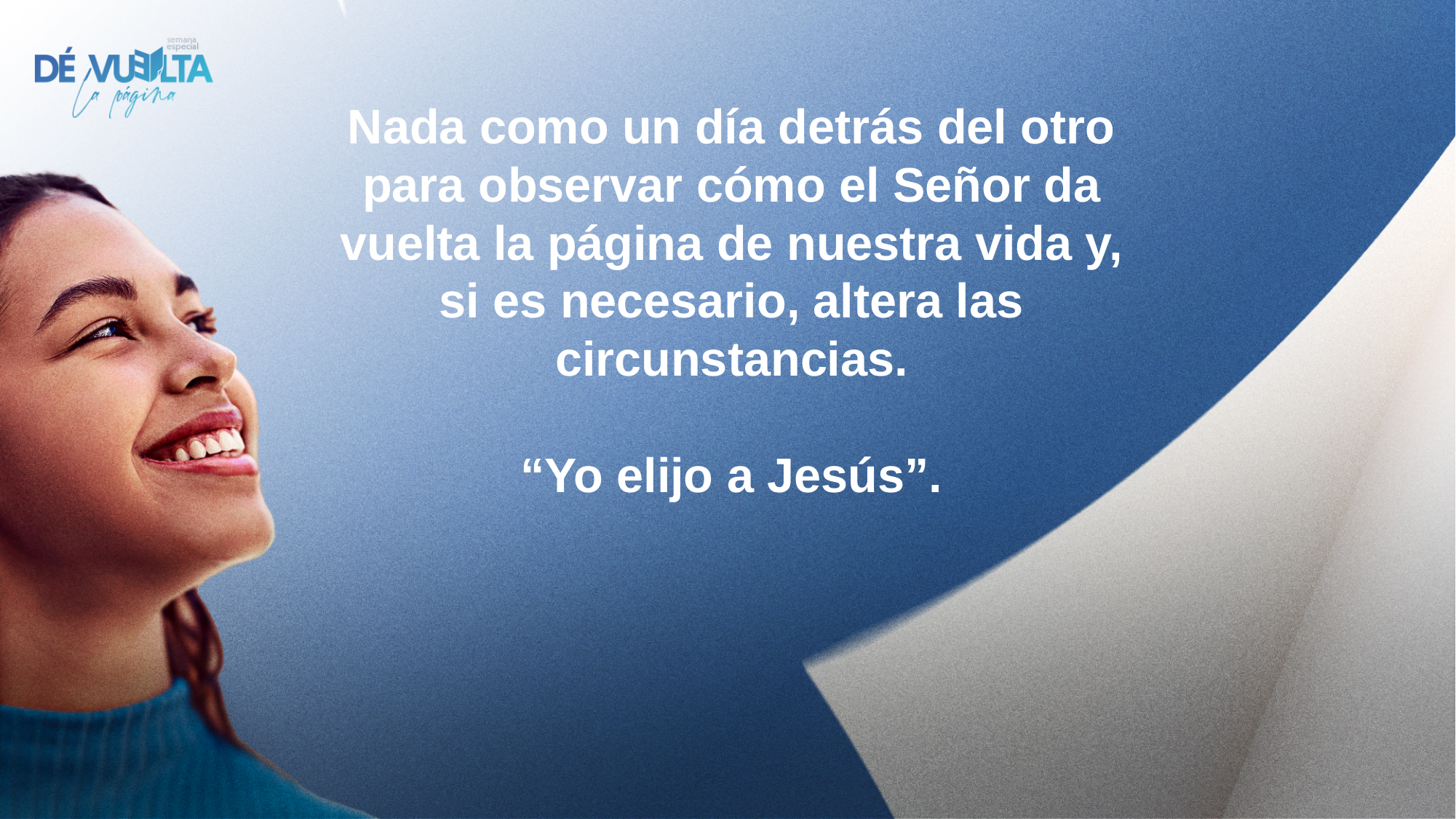

Nada como un día detrás del otro para observar cómo el Señor da vuelta la página de nuestra vida y, si es necesario, altera las circunstancias.

“Yo elijo a Jesús”.